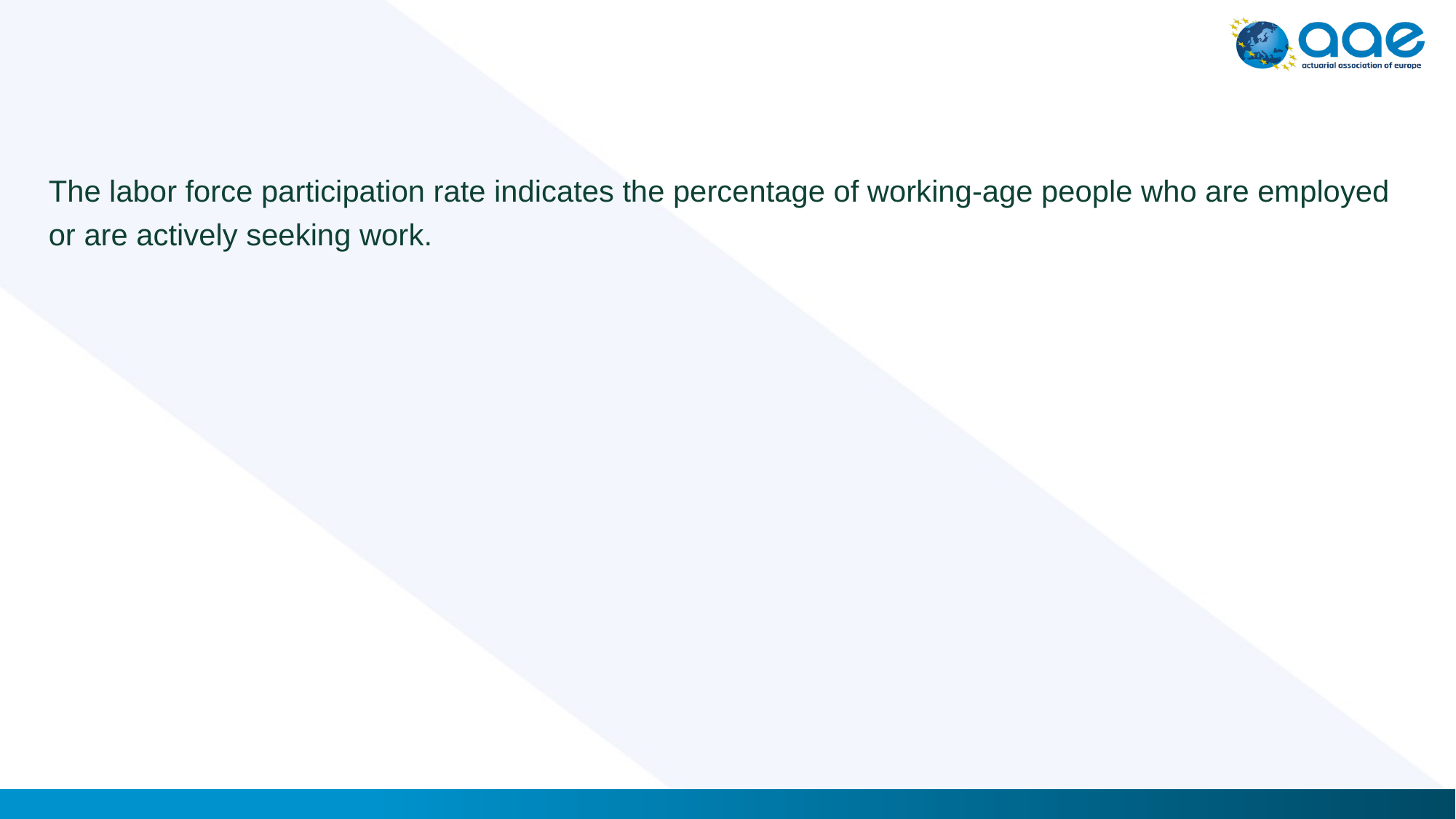

#
The labor force participation rate indicates the percentage of working-age people who are employed or are actively seeking work.